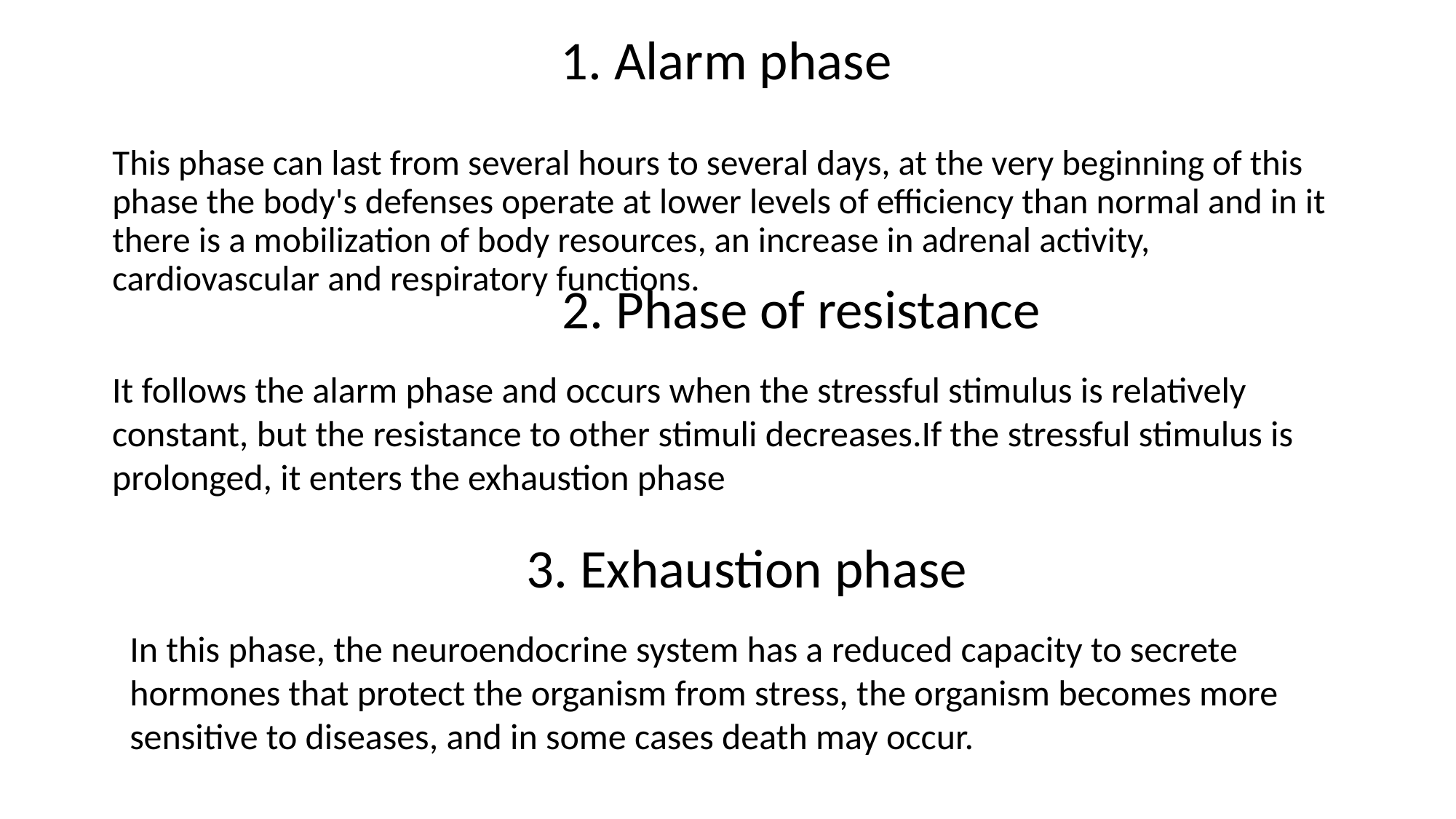

# 1. Alarm phase

This phase can last from several hours to several days, at the very beginning of this phase the body's defenses operate at lower levels of efficiency than normal and in it there is a mobilization of body resources, an increase in adrenal activity, cardiovascular and respiratory functions.
2. Phase of resistance
It follows the alarm phase and occurs when the stressful stimulus is relatively constant, but the resistance to other stimuli decreases.If the stressful stimulus is prolonged, it enters the exhaustion phase
3. Exhaustion phase
In this phase, the neuroendocrine system has a reduced capacity to secrete hormones that protect the organism from stress, the organism becomes more sensitive to diseases, and in some cases death may occur.